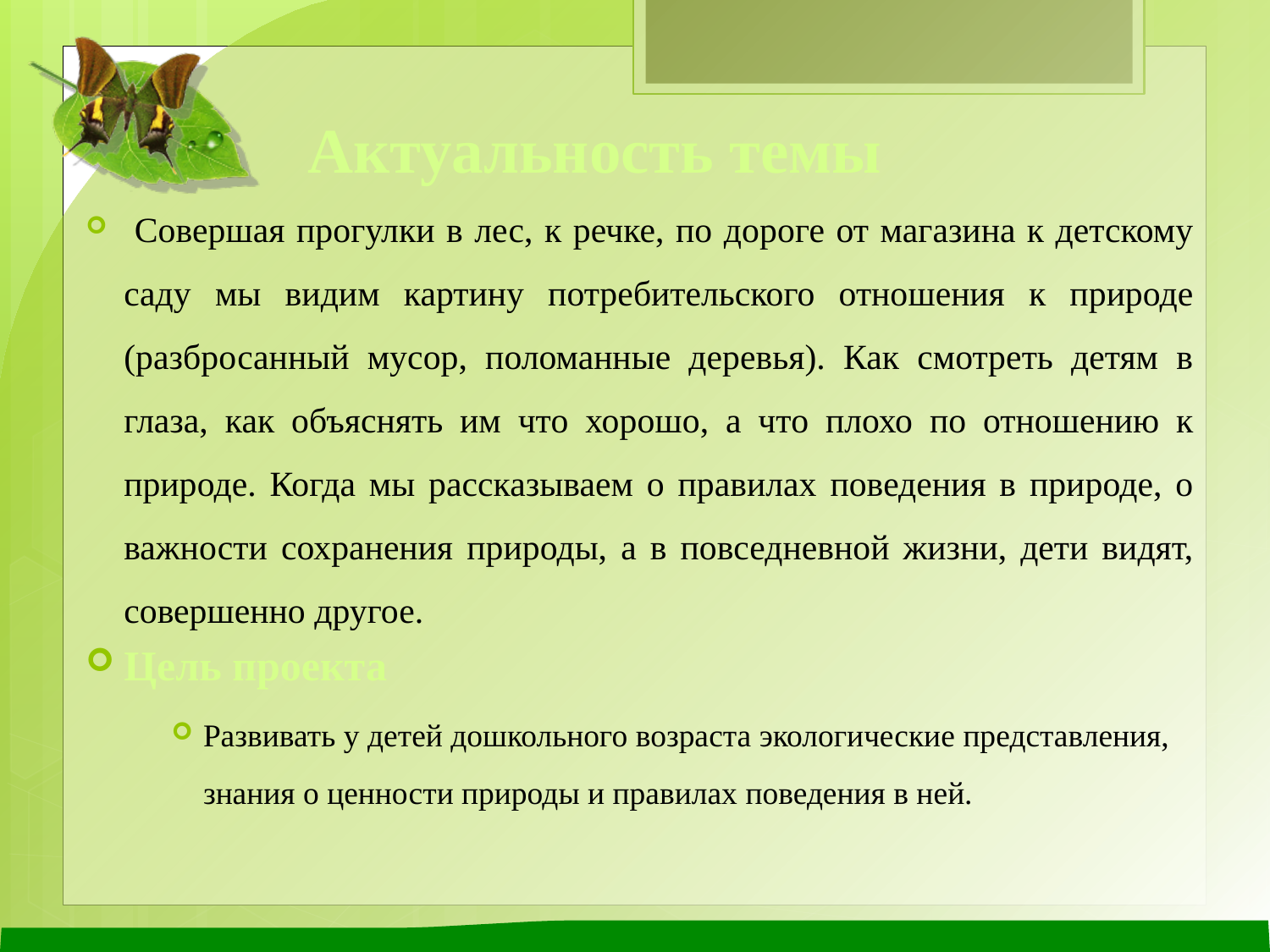

# Актуальность темы
 Совершая прогулки в лес, к речке, по дороге от магазина к детскому саду мы видим картину потребительского отношения к природе (разбросанный мусор, поломанные деревья). Как смотреть детям в глаза, как объяснять им что хорошо, а что плохо по отношению к природе. Когда мы рассказываем о правилах поведения в природе, о важности сохранения природы, а в повседневной жизни, дети видят, совершенно другое.
Цель проекта
Развивать у детей дошкольного возраста экологические представления, знания о ценности природы и правилах поведения в ней.